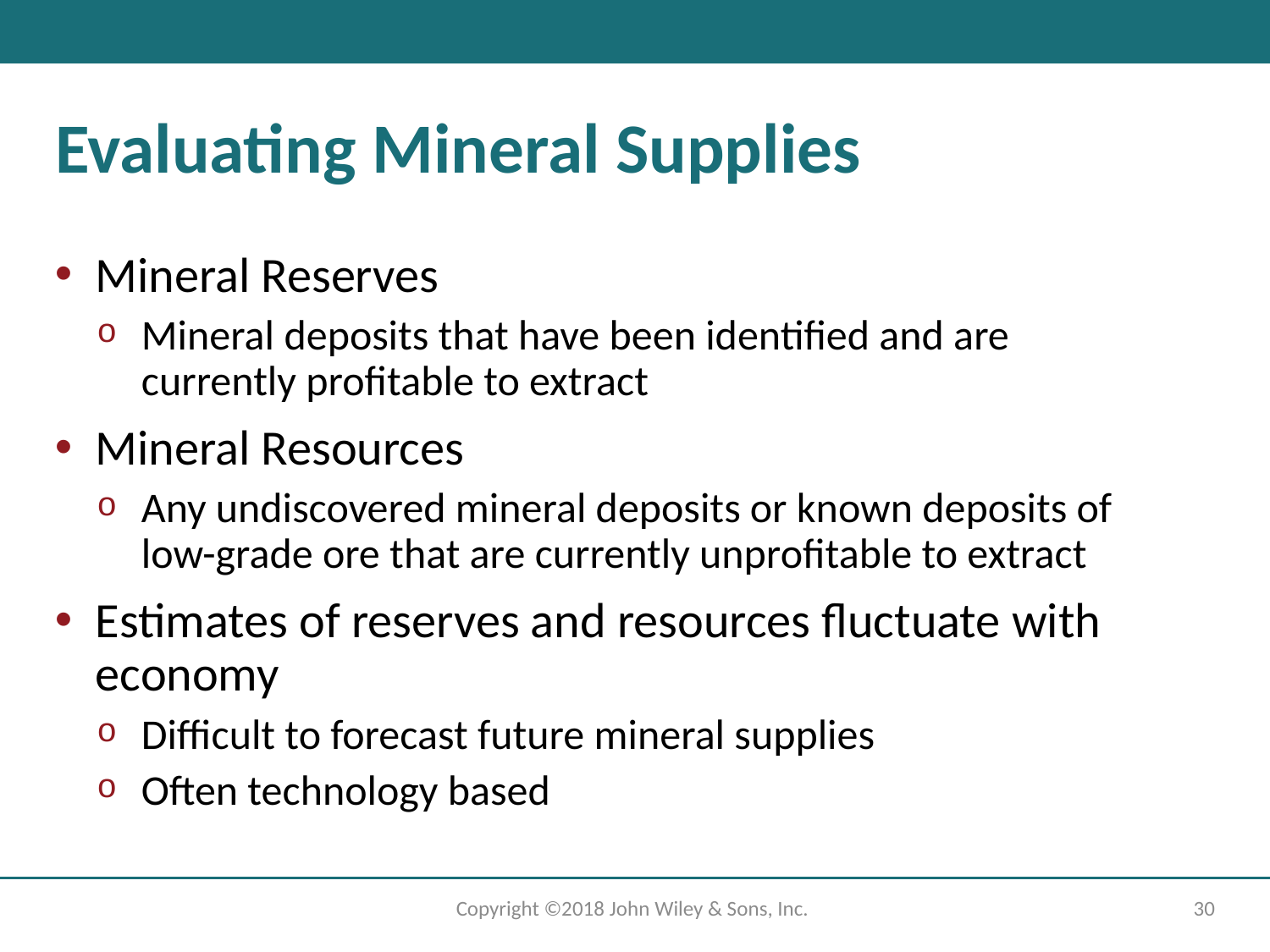

# Evaluating Mineral Supplies
Mineral Reserves
Mineral deposits that have been identified and are currently profitable to extract
Mineral Resources
Any undiscovered mineral deposits or known deposits of low-grade ore that are currently unprofitable to extract
Estimates of reserves and resources fluctuate with economy
Difficult to forecast future mineral supplies
Often technology based
Copyright ©2018 John Wiley & Sons, Inc.
30